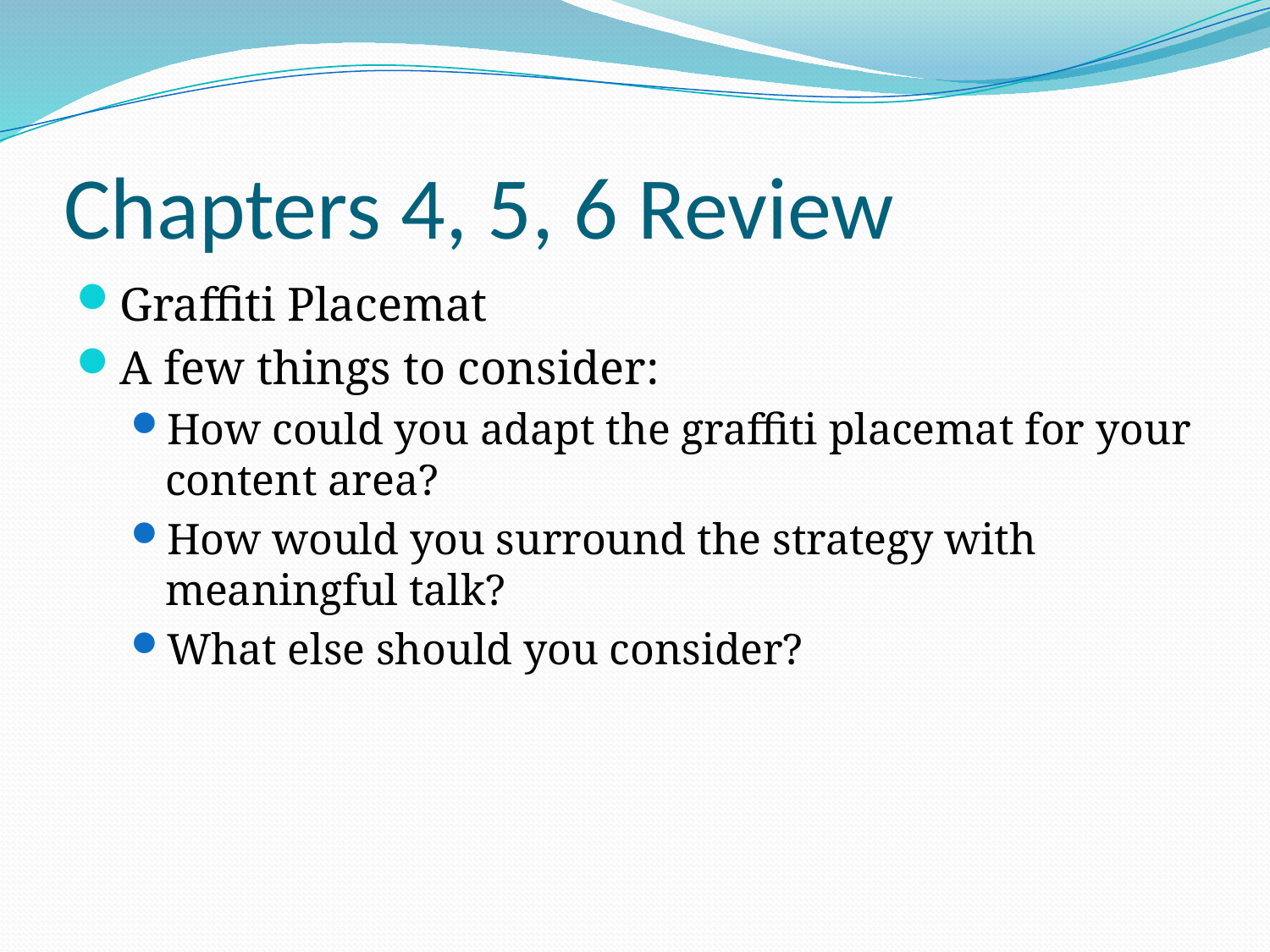

# Chapters 4, 5, 6 Review
Graffiti Placemat
A few things to consider:
How could you adapt the graffiti placemat for your content area?
How would you surround the strategy with meaningful talk?
What else should you consider?